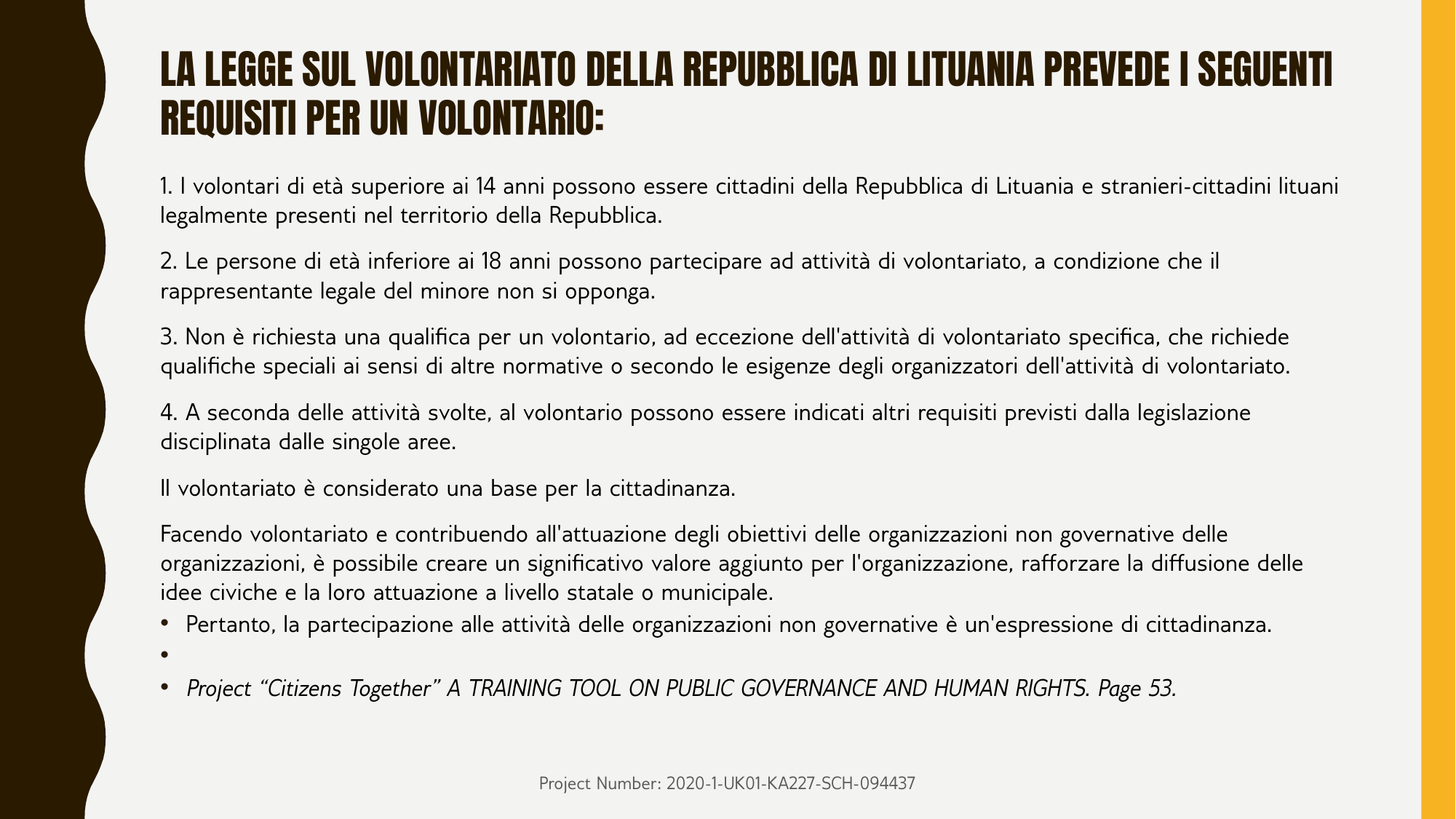

# LA LEGGE SUL VOLONTARIATO DELLA REPUBBLICA DI LITUANIA PREVEDE I SEGUENTI REQUISITI PER UN VOLONTARIO:

1. I volontari di età superiore ai 14 anni possono essere cittadini della Repubblica di Lituania e stranieri-cittadini lituani legalmente presenti nel territorio della Repubblica.
2. Le persone di età inferiore ai 18 anni possono partecipare ad attività di volontariato, a condizione che il rappresentante legale del minore non si opponga.
3. Non è richiesta una qualifica per un volontario, ad eccezione dell'attività di volontariato specifica, che richiede qualifiche speciali ai sensi di altre normative o secondo le esigenze degli organizzatori dell'attività di volontariato.
4. A seconda delle attività svolte, al volontario possono essere indicati altri requisiti previsti dalla legislazione disciplinata dalle singole aree.
Il volontariato è considerato una base per la cittadinanza.
Facendo volontariato e contribuendo all'attuazione degli obiettivi delle organizzazioni non governative delle organizzazioni, è possibile creare un significativo valore aggiunto per l'organizzazione, rafforzare la diffusione delle idee civiche e la loro attuazione a livello statale o municipale.
Pertanto, la partecipazione alle attività delle organizzazioni non governative è un'espressione di cittadinanza.

Project “Citizens Together” A TRAINING TOOL ON PUBLIC GOVERNANCE AND HUMAN RIGHTS. Page 53.

Project Number: 2020-1-UK01-KA227-SCH-094437